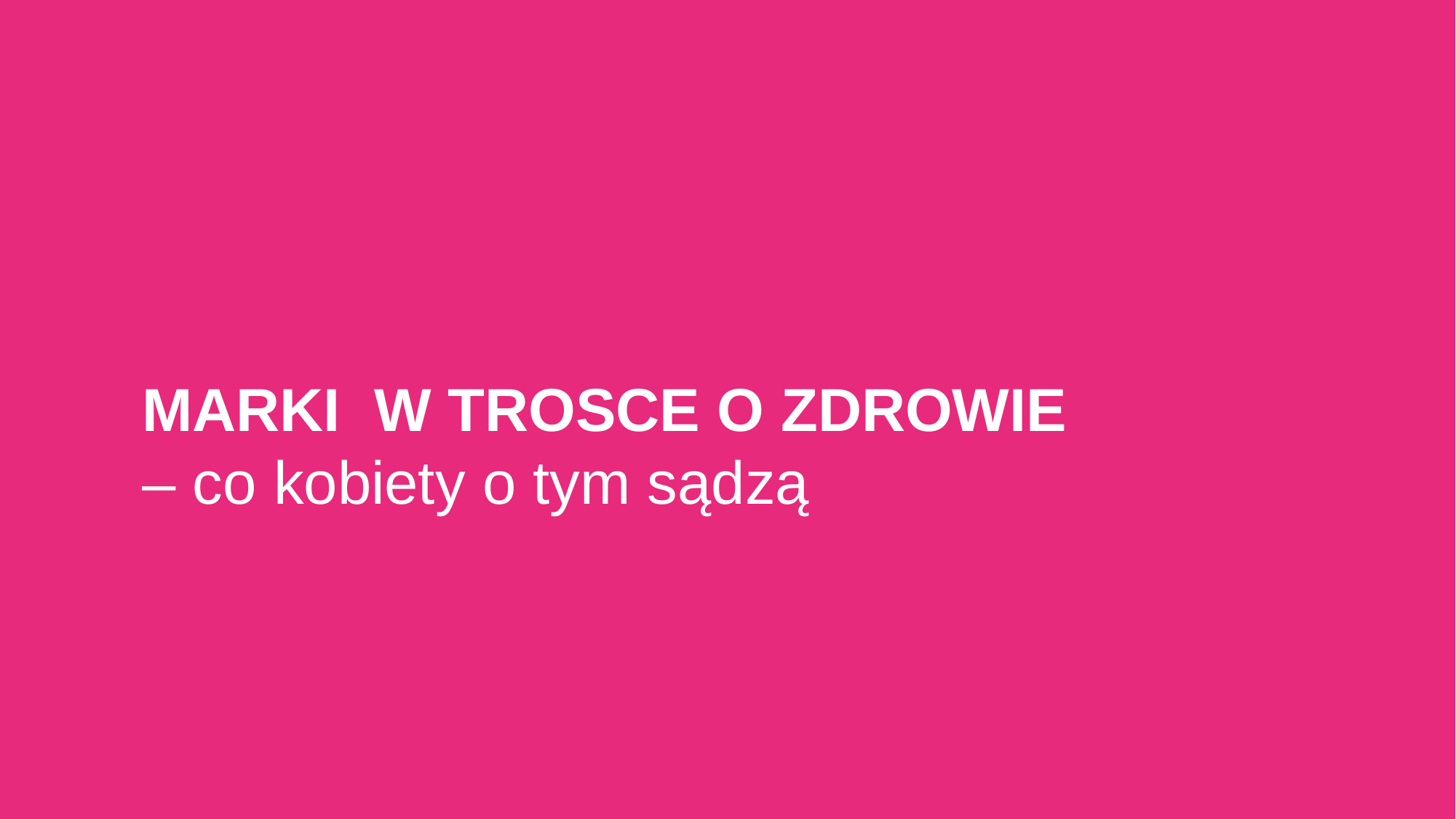

MARKI  W TROSCE O ZDROWIE
– co kobiety o tym sądzą